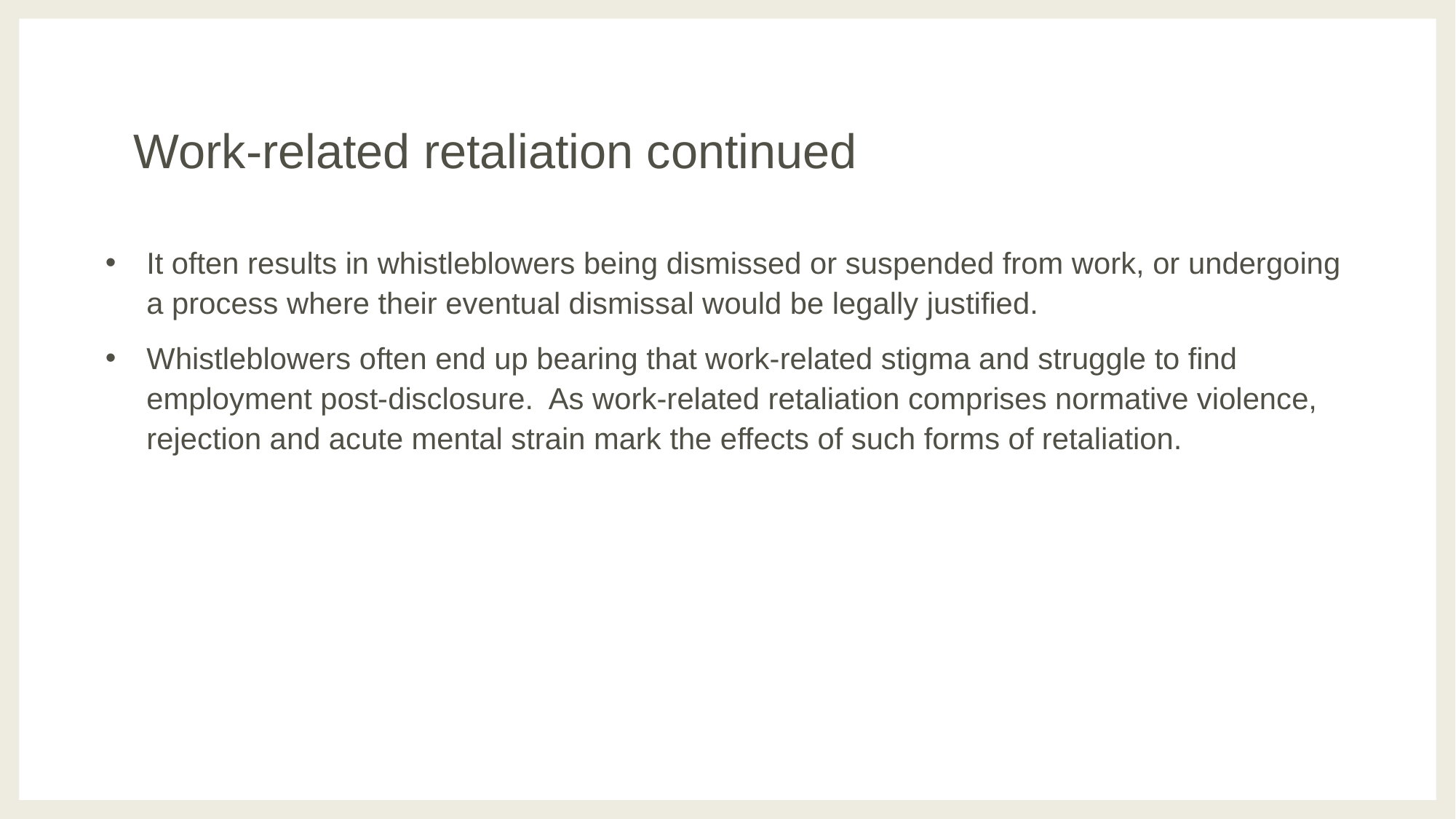

# Work-related retaliation continued
It often results in whistleblowers being dismissed or suspended from work, or undergoing a process where their eventual dismissal would be legally justified.
Whistleblowers often end up bearing that work-related stigma and struggle to find employment post-disclosure.  As work-related retaliation comprises normative violence, rejection and acute mental strain mark the effects of such forms of retaliation.